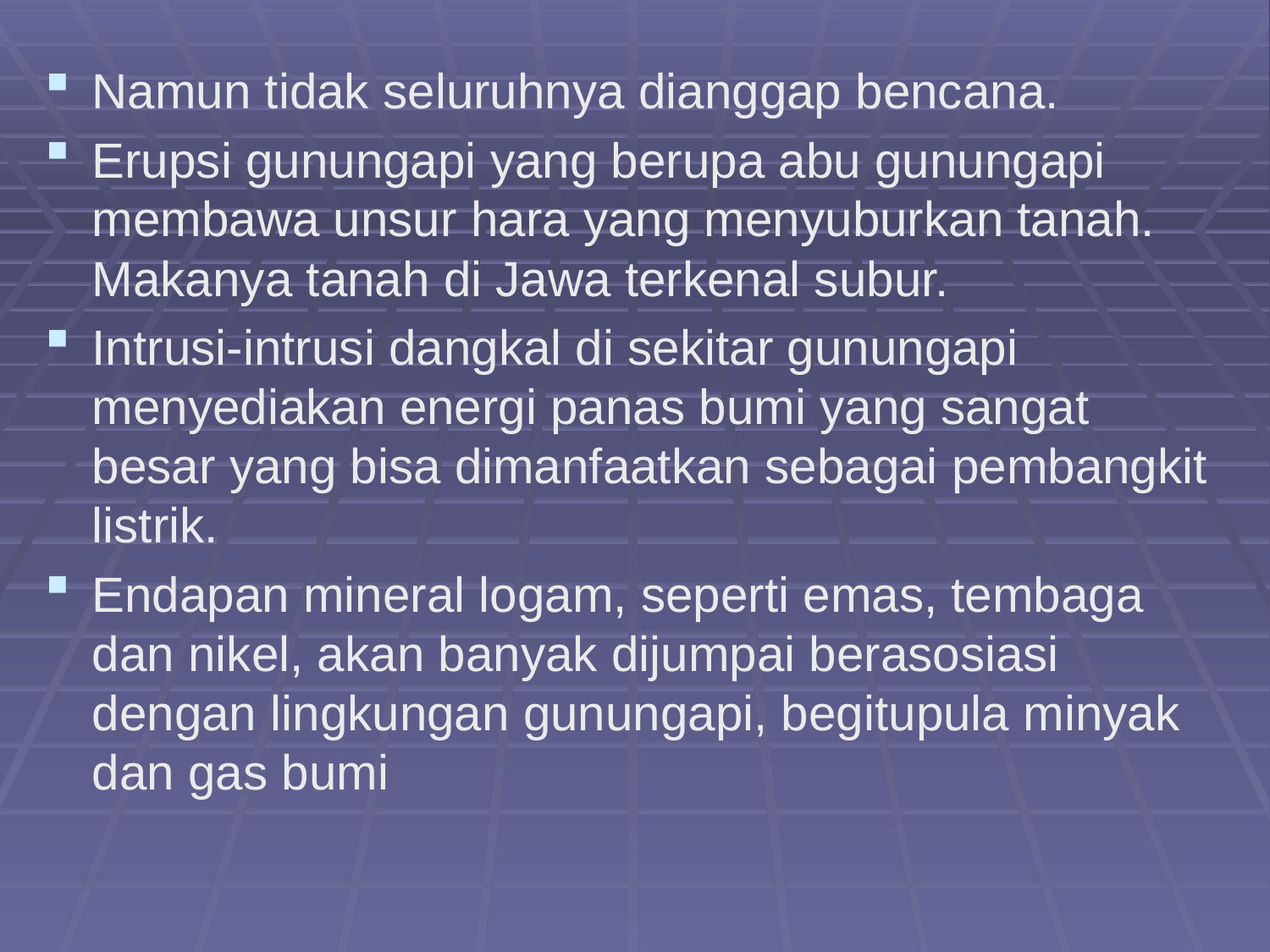

Namun tidak seluruhnya dianggap bencana.
Erupsi gunungapi yang berupa abu gunungapi membawa unsur hara yang menyuburkan tanah. Makanya tanah di Jawa terkenal subur.
Intrusi-intrusi dangkal di sekitar gunungapi menyediakan energi panas bumi yang sangat besar yang bisa dimanfaatkan sebagai pembangkit listrik.
Endapan mineral logam, seperti emas, tembaga dan nikel, akan banyak dijumpai berasosiasi dengan lingkungan gunungapi, begitupula minyak dan gas bumi